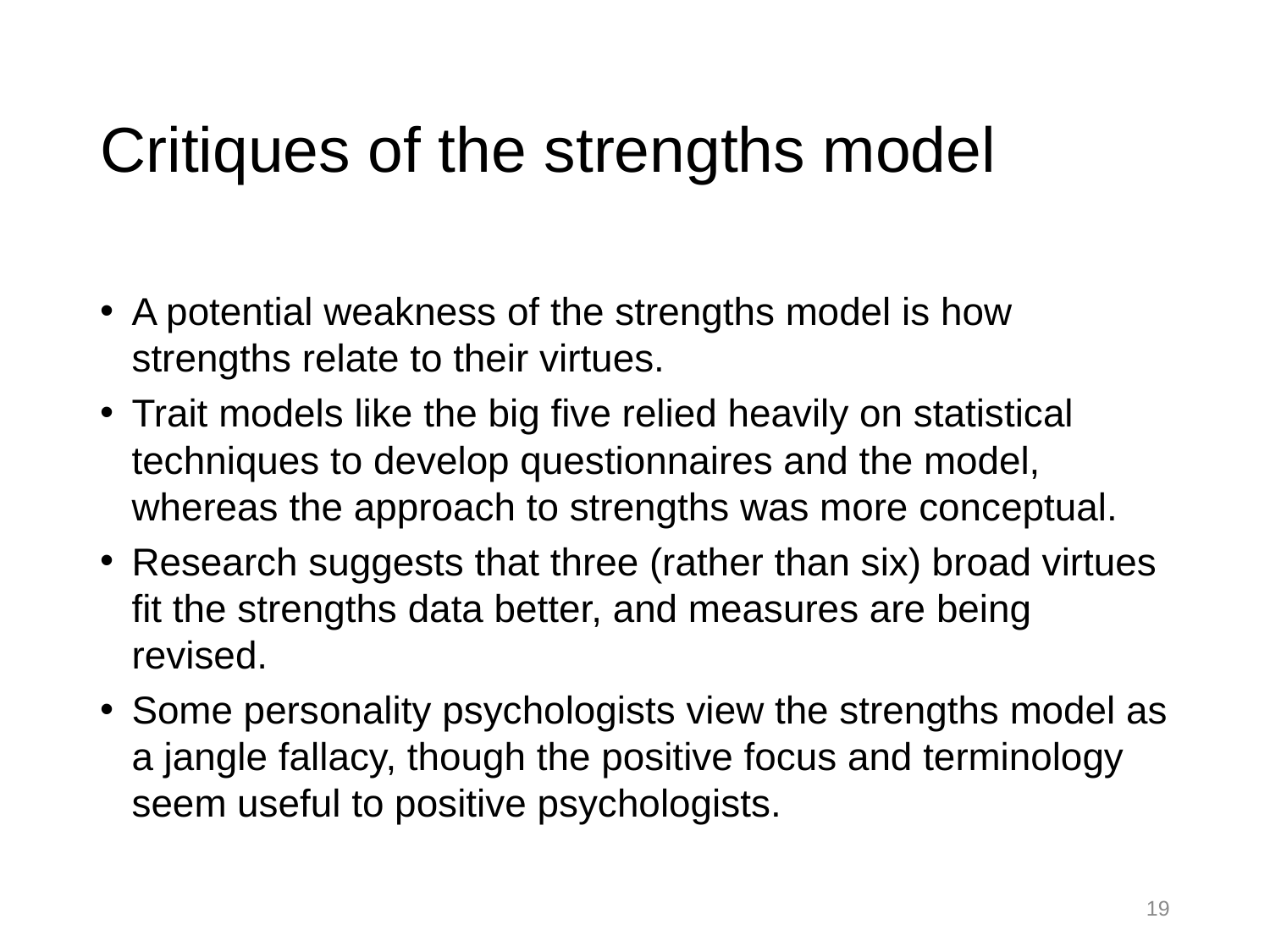

# Critiques of the strengths model
A potential weakness of the strengths model is how strengths relate to their virtues.
Trait models like the big five relied heavily on statistical techniques to develop questionnaires and the model, whereas the approach to strengths was more conceptual.
Research suggests that three (rather than six) broad virtues fit the strengths data better, and measures are being revised.
Some personality psychologists view the strengths model as a jangle fallacy, though the positive focus and terminology seem useful to positive psychologists.
19